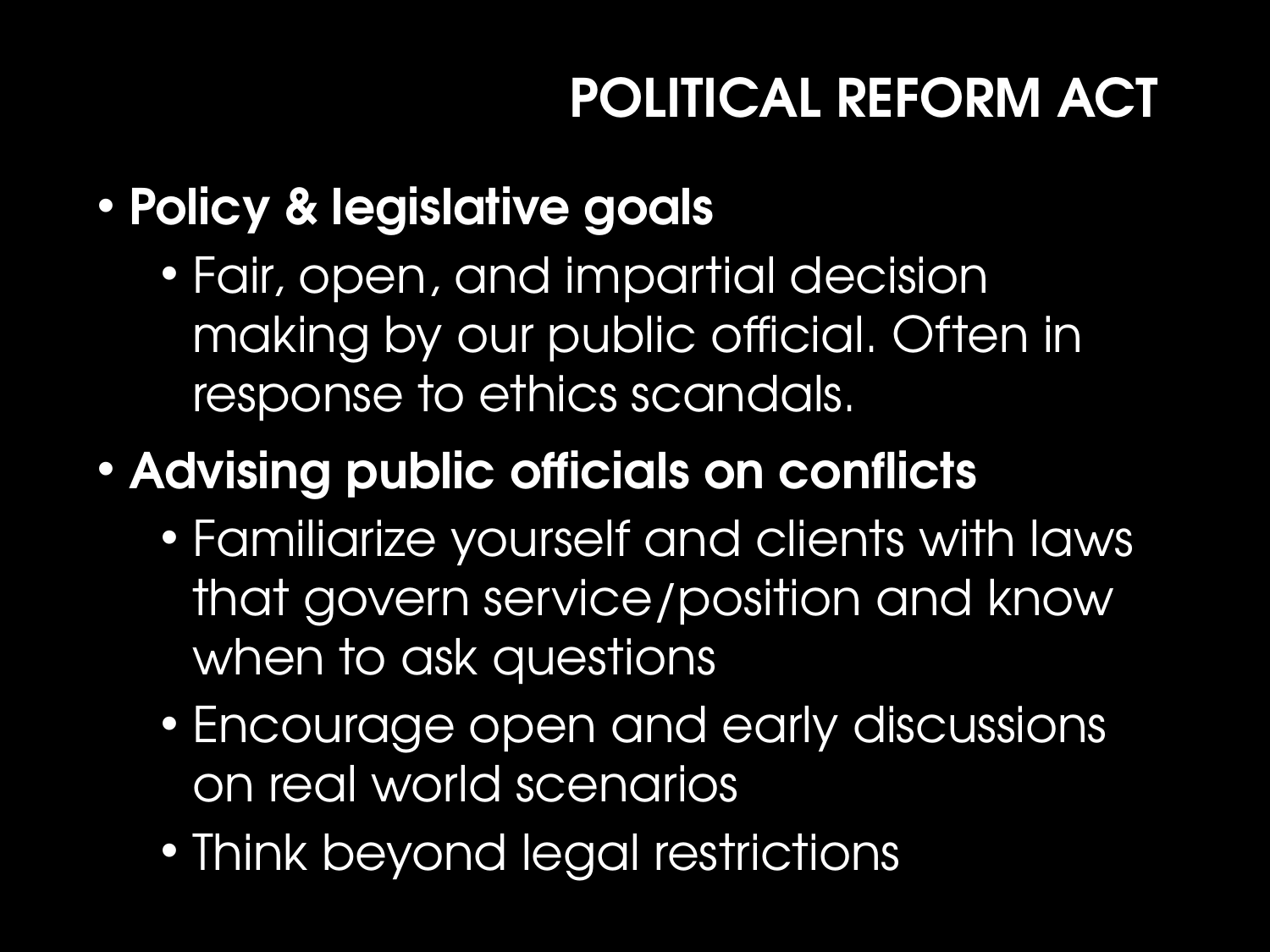

# Political Reform Act
Policy & legislative goals
Fair, open, and impartial decision making by our public official. Often in response to ethics scandals.
Advising public officials on conflicts
Familiarize yourself and clients with laws that govern service/position and know when to ask questions
Encourage open and early discussions on real world scenarios
Think beyond legal restrictions